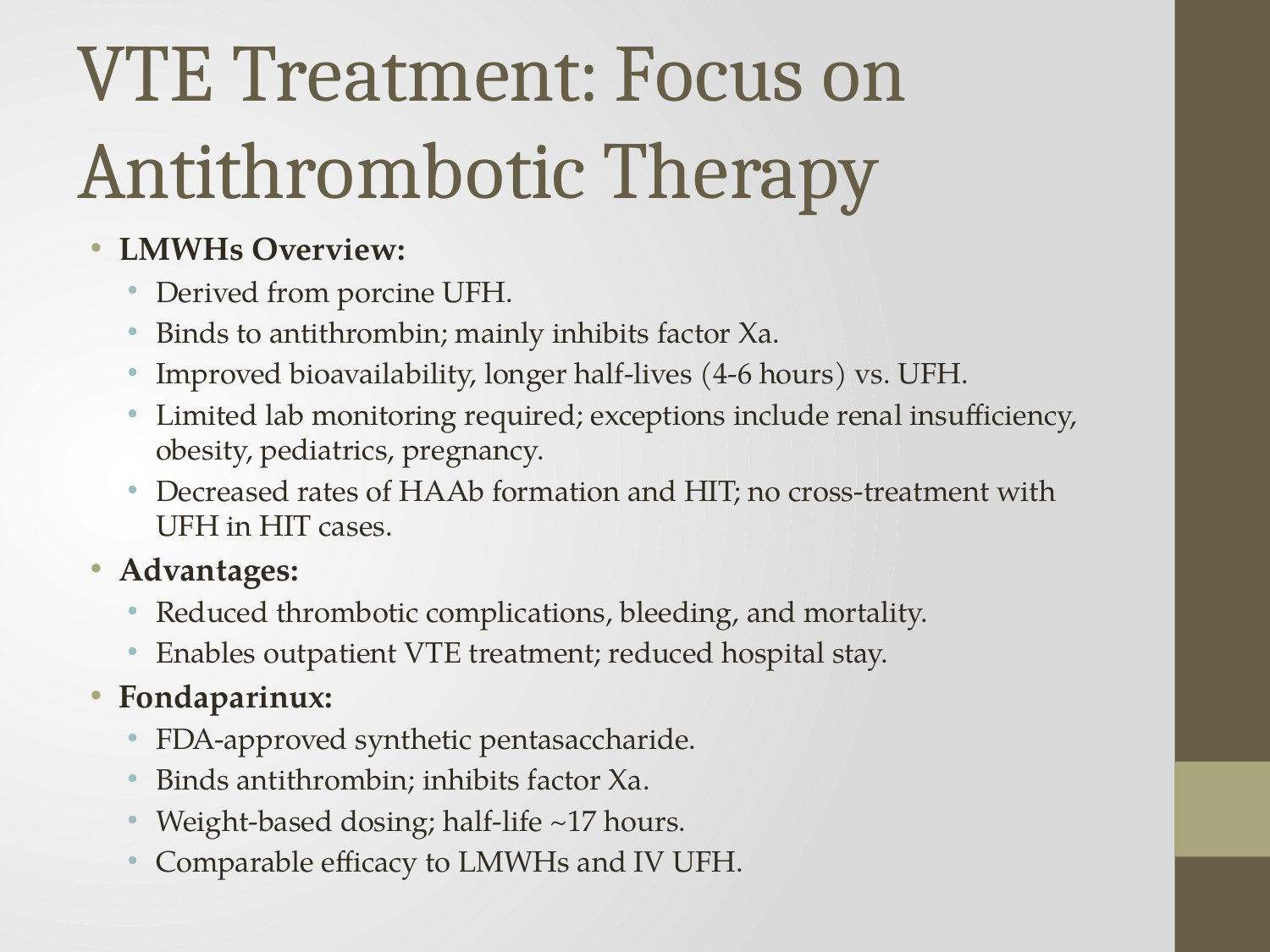

# VTE Treatment: Focus on Antithrombotic Therapy
LMWHs Overview:
Derived from porcine UFH.
Binds to antithrombin; mainly inhibits factor Xa.
Improved bioavailability, longer half-lives (4-6 hours) vs. UFH.
Limited lab monitoring required; exceptions include renal insufficiency, obesity, pediatrics, pregnancy.
Decreased rates of HAAb formation and HIT; no cross-treatment with UFH in HIT cases.
Advantages:
Reduced thrombotic complications, bleeding, and mortality.
Enables outpatient VTE treatment; reduced hospital stay.
Fondaparinux:
FDA-approved synthetic pentasaccharide.
Binds antithrombin; inhibits factor Xa.
Weight-based dosing; half-life ~17 hours.
Comparable efficacy to LMWHs and IV UFH.